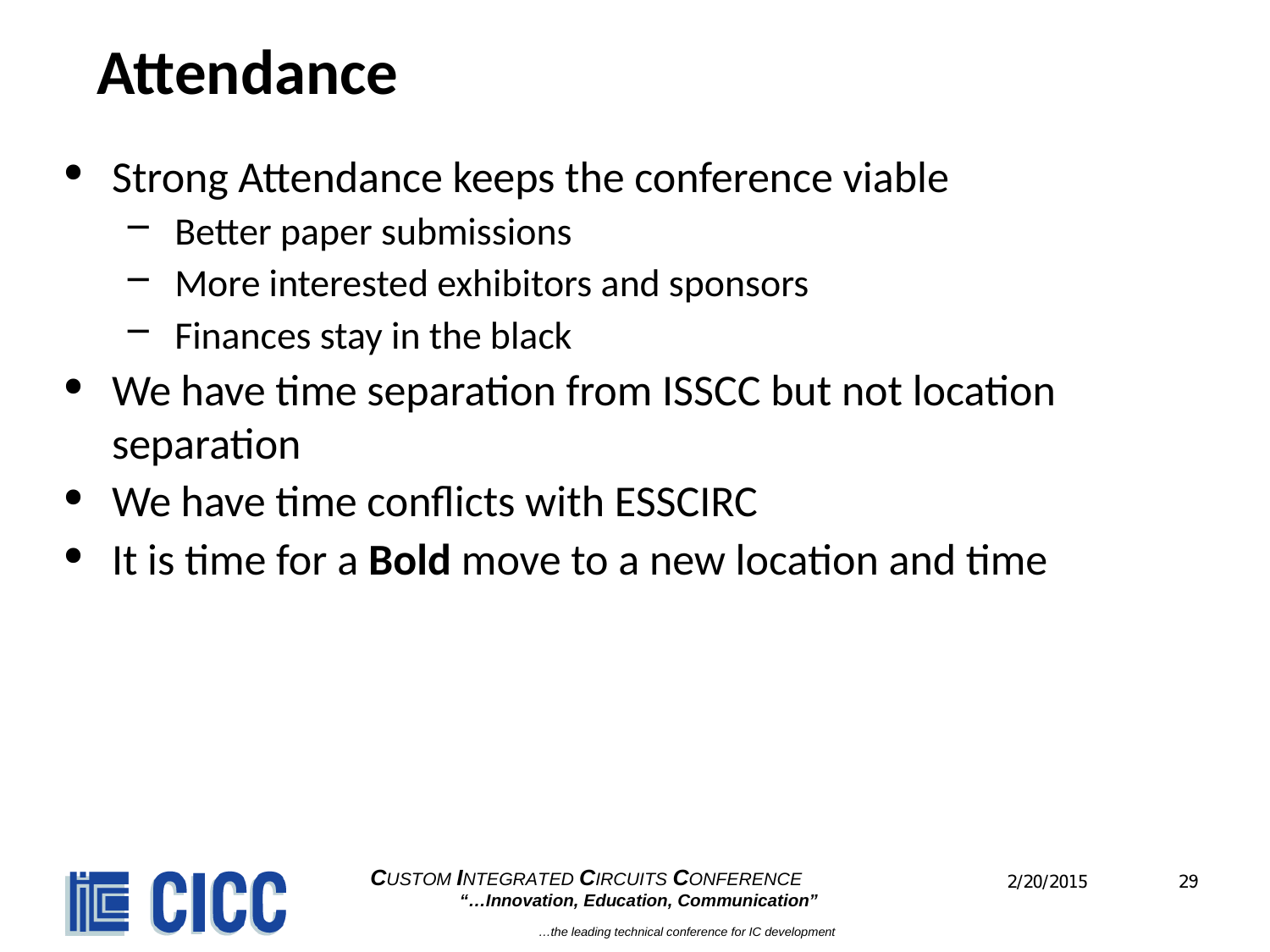

# Attendance
Strong Attendance keeps the conference viable
Better paper submissions
More interested exhibitors and sponsors
Finances stay in the black
We have time separation from ISSCC but not location separation
We have time conflicts with ESSCIRC
It is time for a Bold move to a new location and time